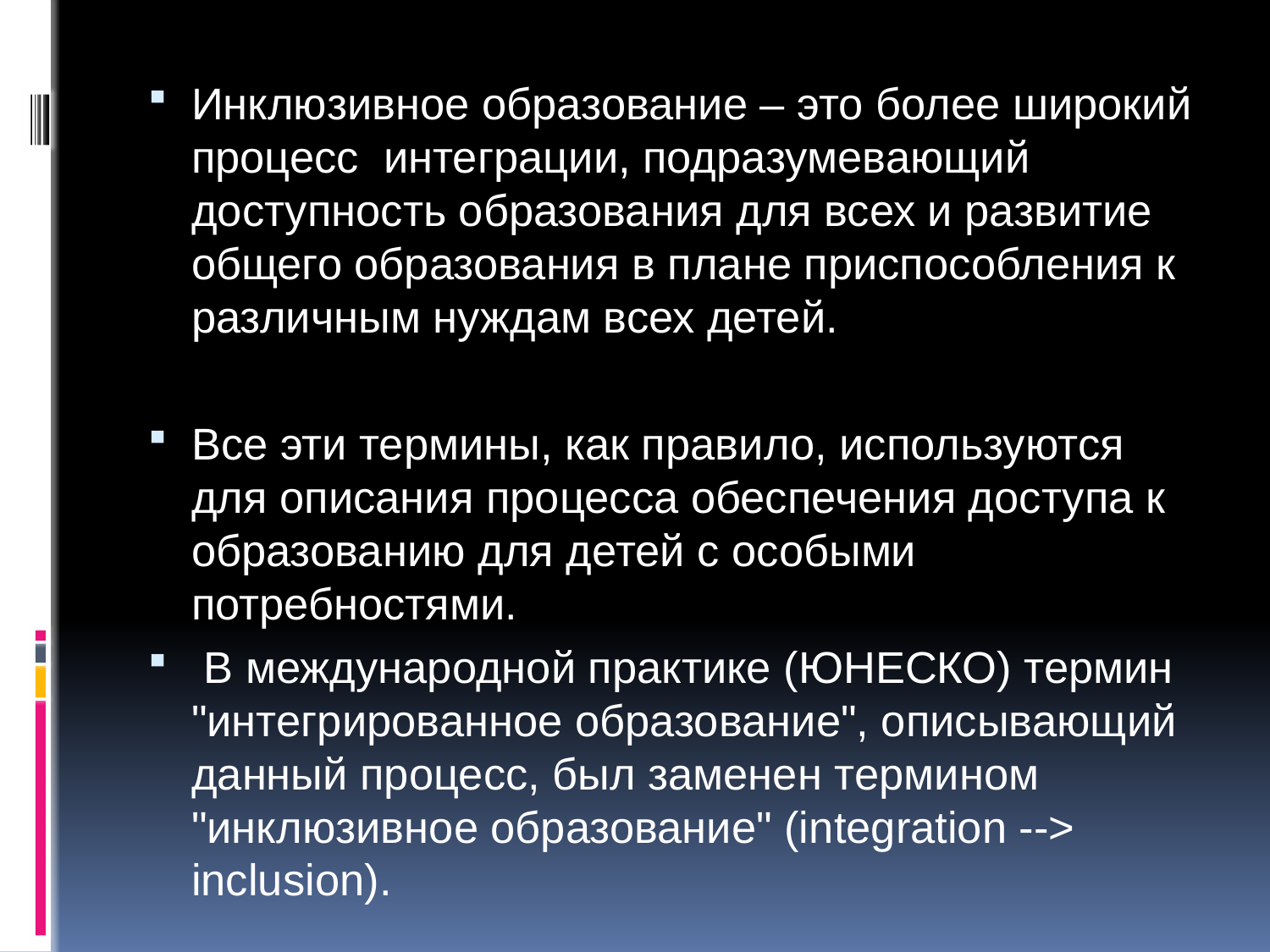

Инклюзивное образование – это более широкий процесс  интеграции, подразумевающий доступность образования для всех и развитие общего образования в плане приспособления к различным нуждам всех детей.

Все эти термины, как правило, используются для описания процесса обеспечения доступа к образованию для детей с особыми потребностями.
 В международной практике (ЮНЕСКО) термин "интегрированное образование", описывающий данный процесс, был заменен термином "инклюзивное образование" (integration --> inclusion).